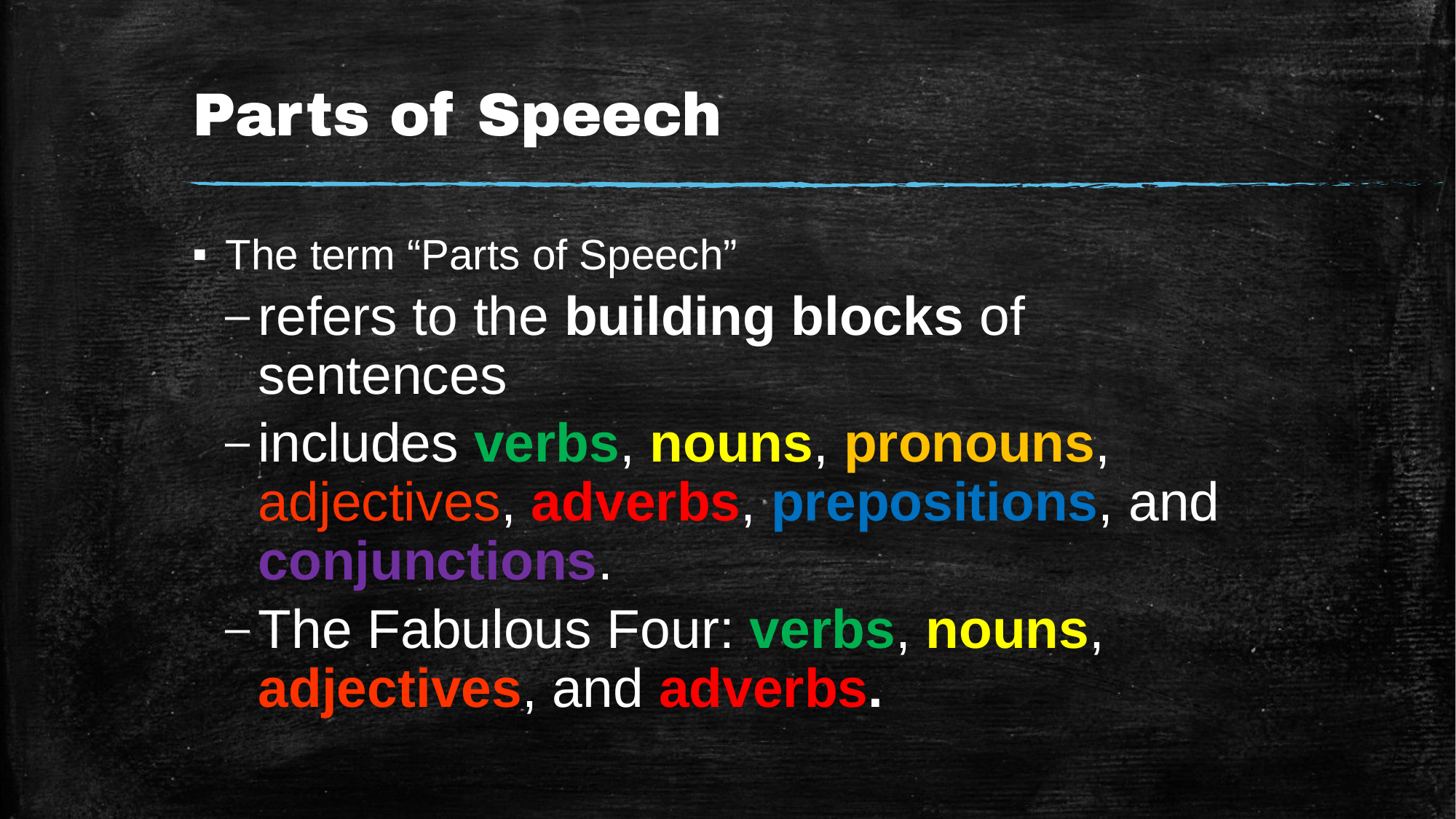

# Parts of Speech
The term “Parts of Speech”
refers to the building blocks of sentences
includes verbs, nouns, pronouns, adjectives, adverbs, prepositions, and conjunctions.
The Fabulous Four: verbs, nouns, adjectives, and adverbs.